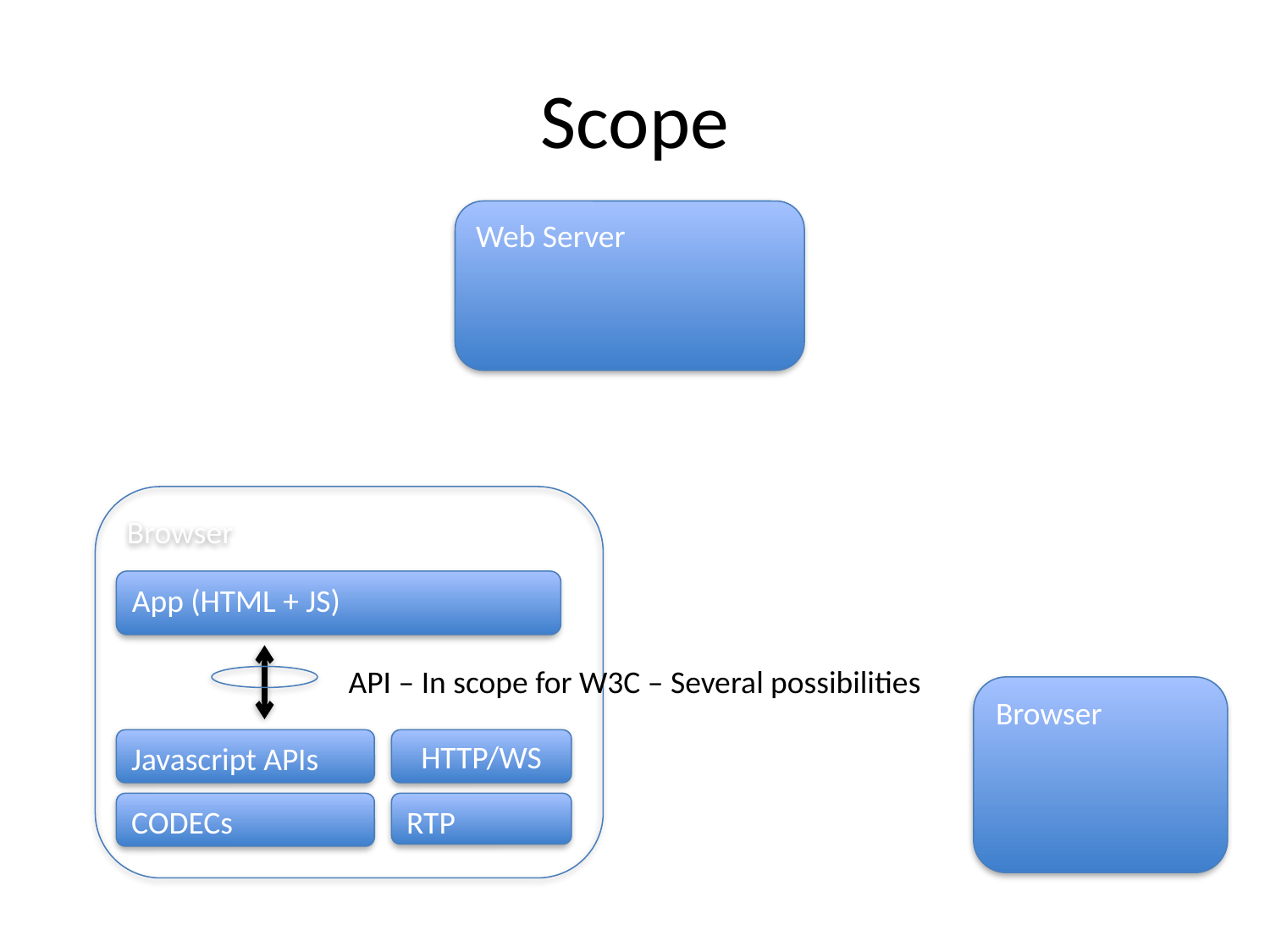

# Scope
Web Server
Browser
App (HTML + JS)
API – In scope for W3C – Several possibilities

Browser
Javascript APIs
HTTP/WS
CODECs
RTP